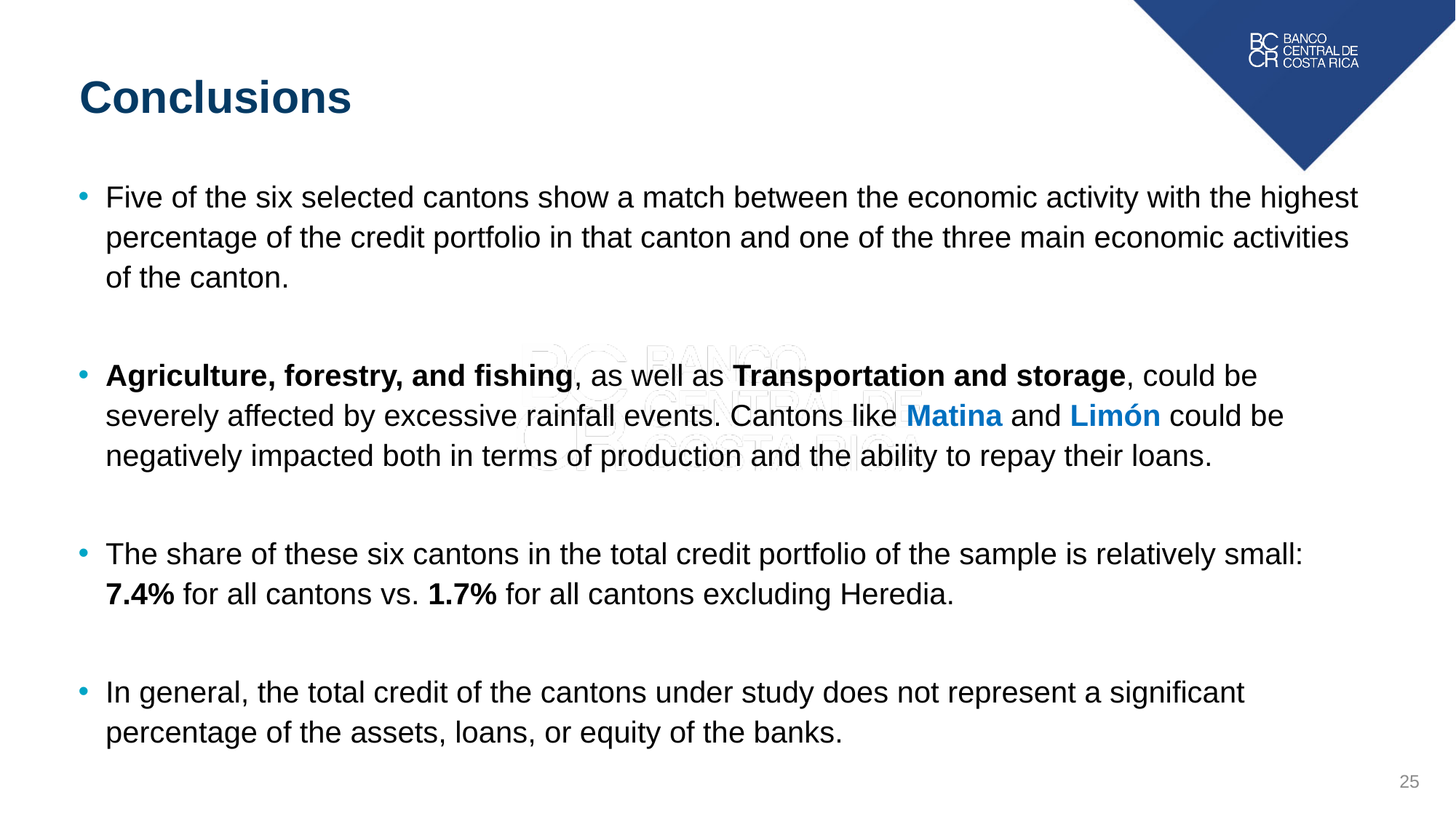

Conclusions
Five of the six selected cantons show a match between the economic activity with the highest percentage of the credit portfolio in that canton and one of the three main economic activities of the canton.

Agriculture, forestry, and fishing, as well as Transportation and storage, could be severely affected by excessive rainfall events. Cantons like Matina and Limón could be negatively impacted both in terms of production and the ability to repay their loans.

The share of these six cantons in the total credit portfolio of the sample is relatively small: 7.4% for all cantons vs. 1.7% for all cantons excluding Heredia.

In general, the total credit of the cantons under study does not represent a significant percentage of the assets, loans, or equity of the banks.
25